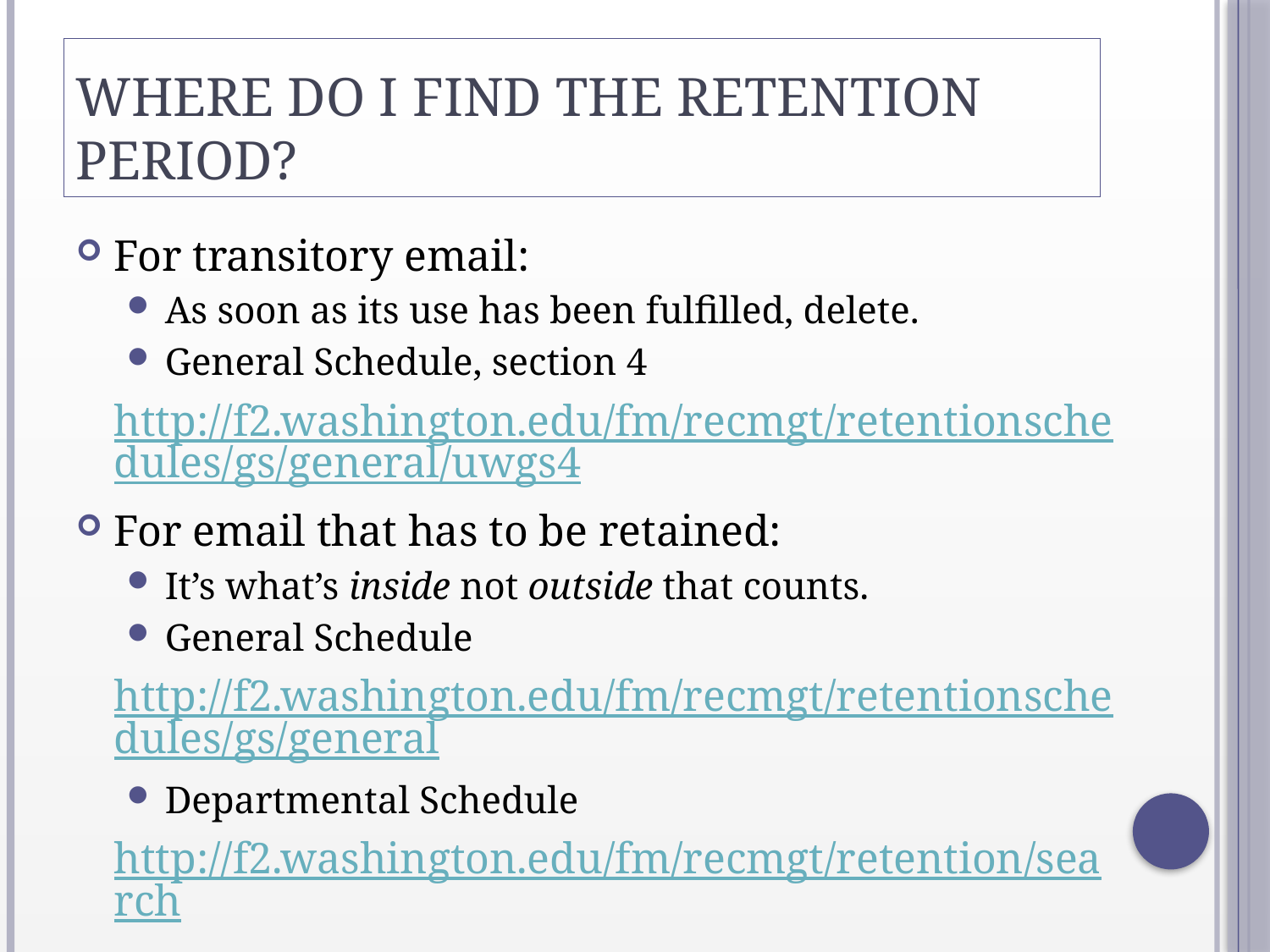

# Where Do I find the retention period?
For transitory email:
As soon as its use has been fulfilled, delete.
General Schedule, section 4
http://f2.washington.edu/fm/recmgt/retentionschedules/gs/general/uwgs4
For email that has to be retained:
It’s what’s inside not outside that counts.
General Schedule
http://f2.washington.edu/fm/recmgt/retentionschedules/gs/general
Departmental Schedule
http://f2.washington.edu/fm/recmgt/retention/search